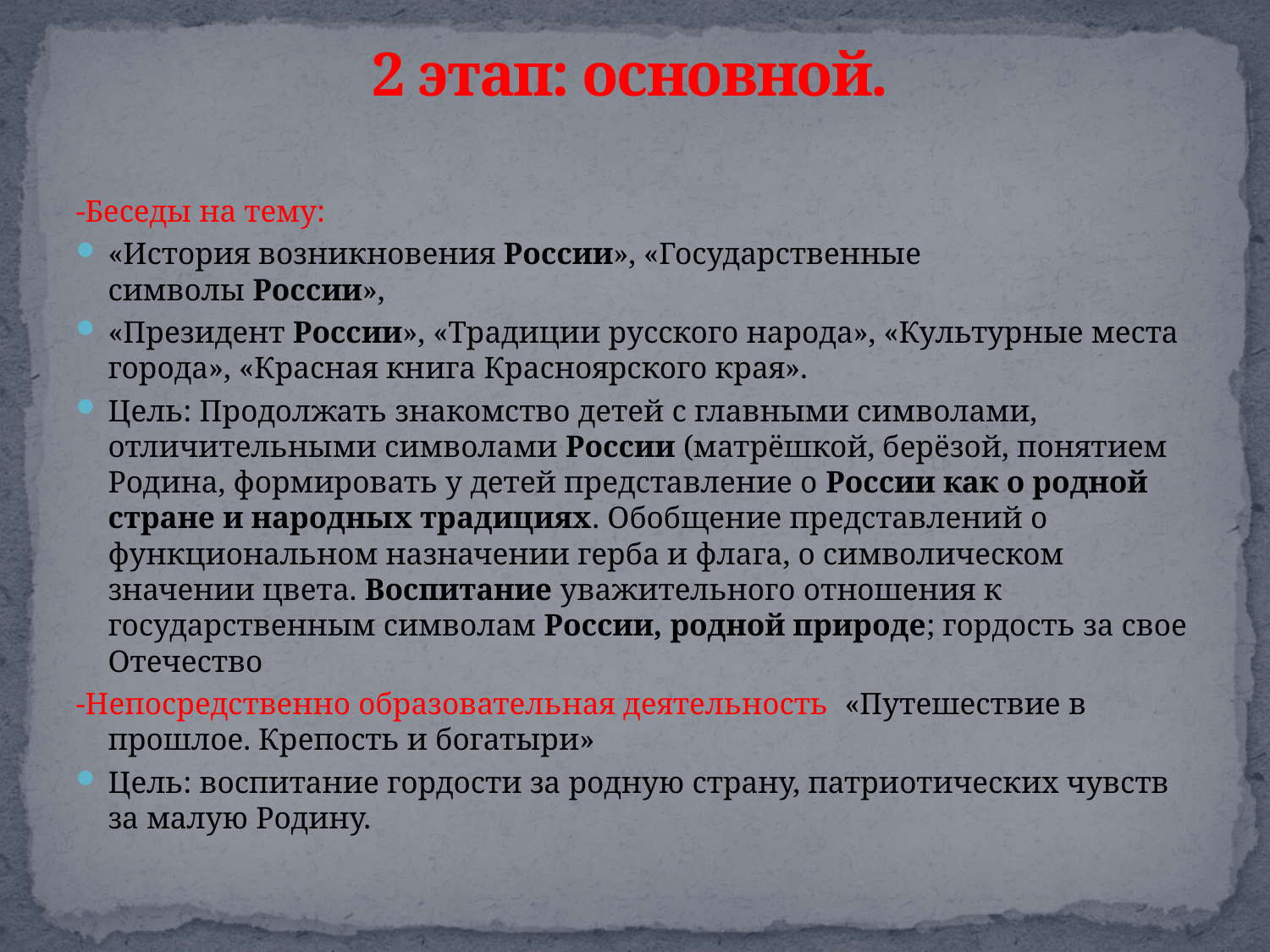

# 2 этап: основной.
-Беседы на тему:
«История возникновения России», «Государственные символы России»,
«Президент России», «Традиции русского народа», «Культурные места города», «Красная книга Красноярского края».
Цель: Продолжать знакомство детей с главными символами, отличительными символами России (матрёшкой, берёзой, понятием Родина, формировать у детей представление о России как о родной стране и народных традициях. Обобщение представлений о функциональном назначении герба и флага, о символическом значении цвета. Воспитание уважительного отношения к государственным символам России, родной природе; гордость за свое Отечество
-Непосредственно образовательная деятельность  «Путешествие в прошлое. Крепость и богатыри»
Цель: воспитание гордости за родную страну, патриотических чувств за малую Родину.